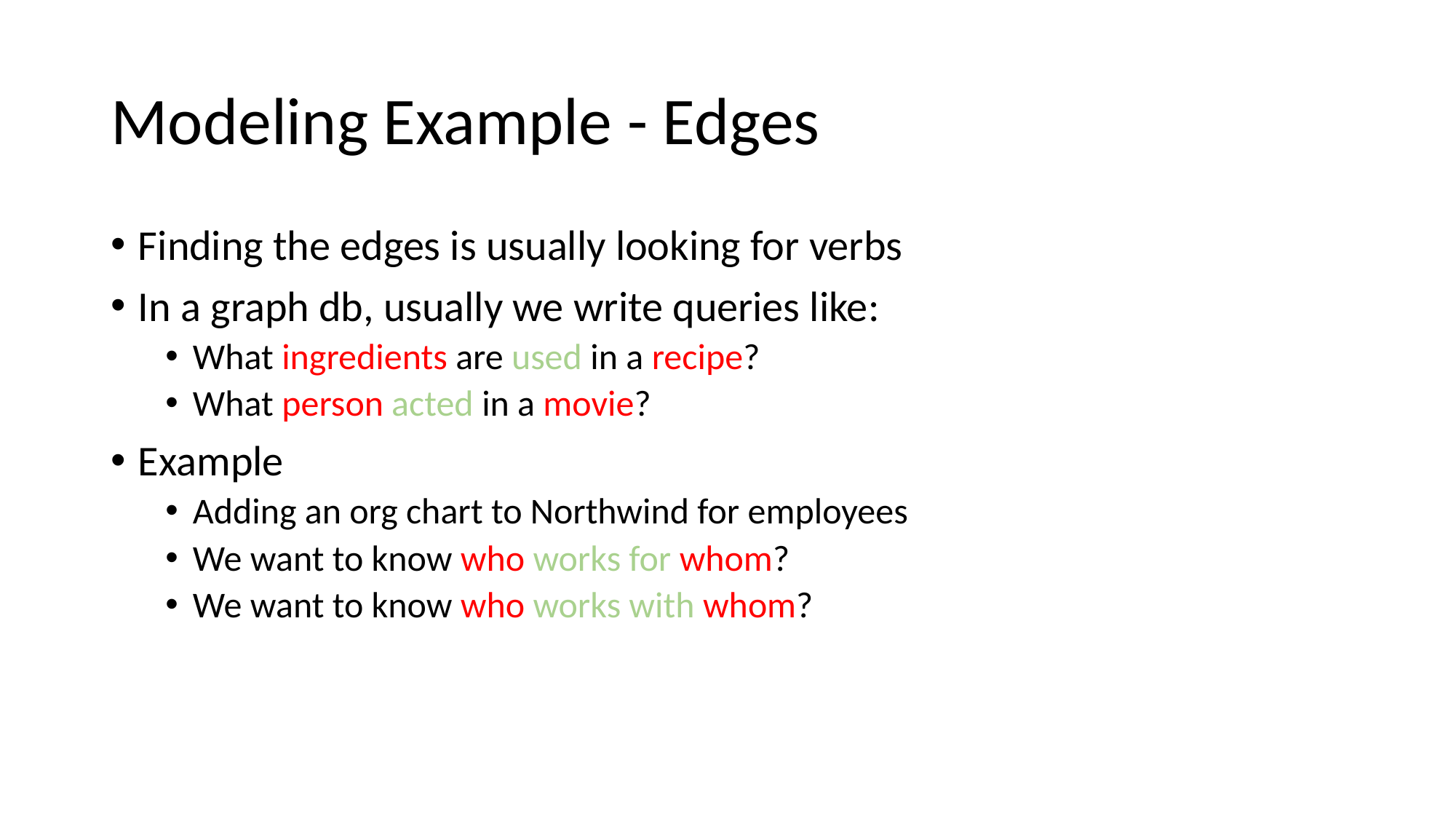

# Modeling Example - Edges
Finding the edges is usually looking for verbs
In a graph db, usually we write queries like:
What ingredients are used in a recipe?
What person acted in a movie?
Example
Adding an org chart to Northwind for employees
We want to know who works for whom?
We want to know who works with whom?